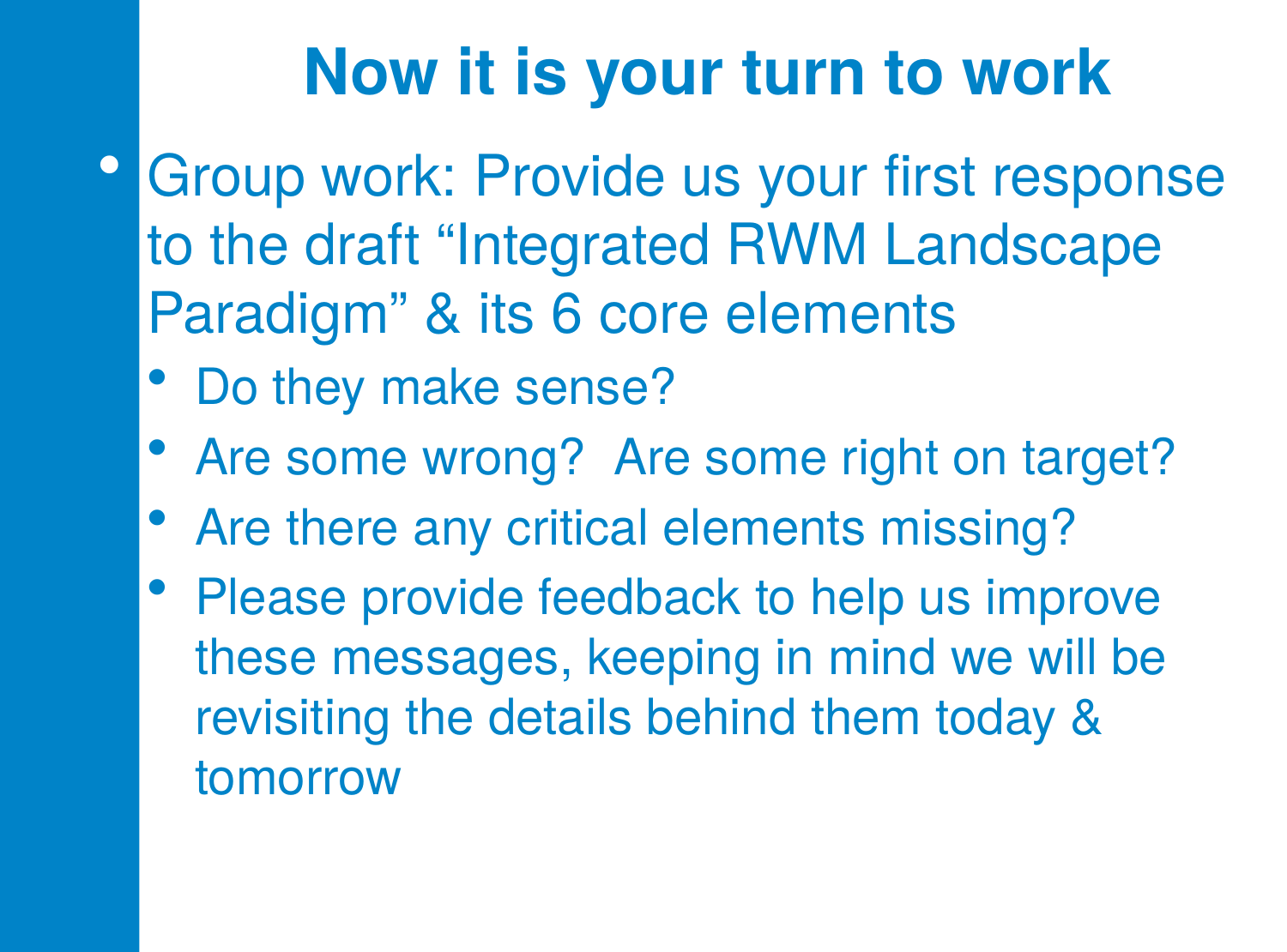

# Now it is your turn to work
Group work: Provide us your first response to the draft “Integrated RWM Landscape Paradigm” & its 6 core elements
Do they make sense?
Are some wrong?  Are some right on target?
Are there any critical elements missing?
Please provide feedback to help us improve these messages, keeping in mind we will be revisiting the details behind them today & tomorrow